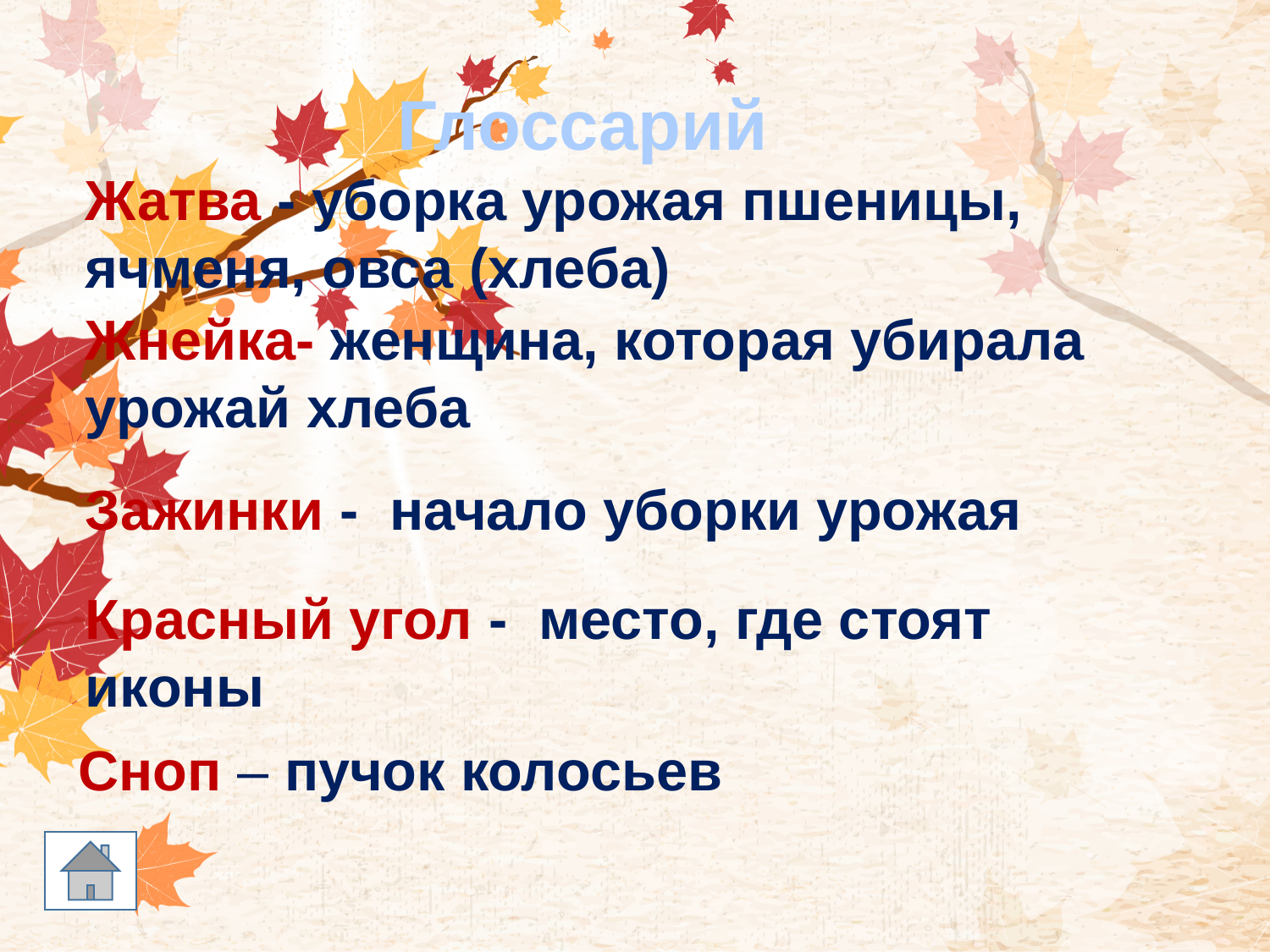

Глоссарий
Жатва - уборка урожая пшеницы, ячменя, овса (хлеба)
Жнейка- женщина, которая убирала урожай хлеба
Зажинки -  начало уборки урожая
Красный угол -  место, где стоят иконы
Сноп – пучок колосьев